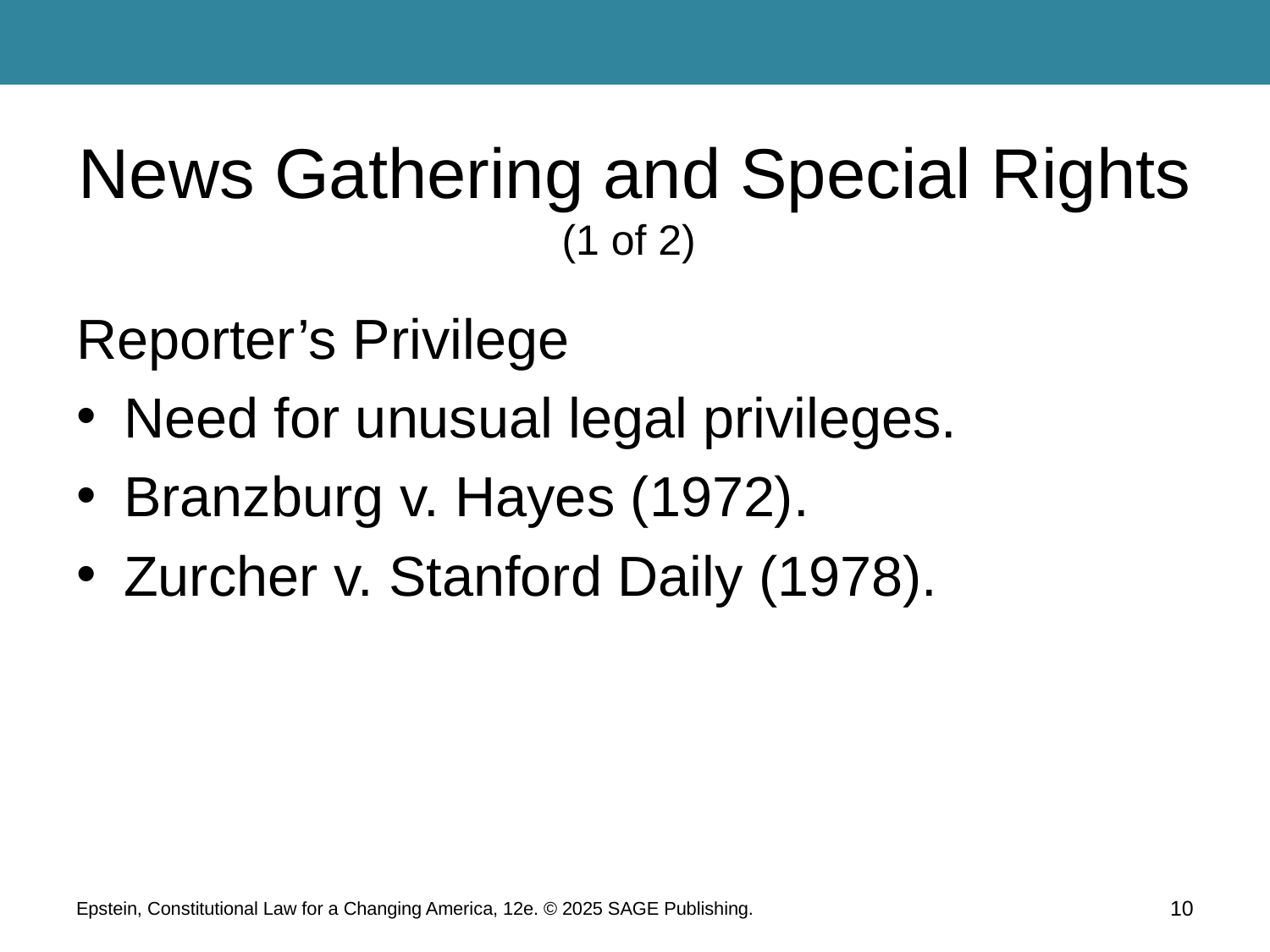

# News Gathering and Special Rights (1 of 2)
Reporter’s Privilege
Need for unusual legal privileges.
Branzburg v. Hayes (1972).
Zurcher v. Stanford Daily (1978).
Epstein, Constitutional Law for a Changing America, 12e. © 2025 SAGE Publishing.
10